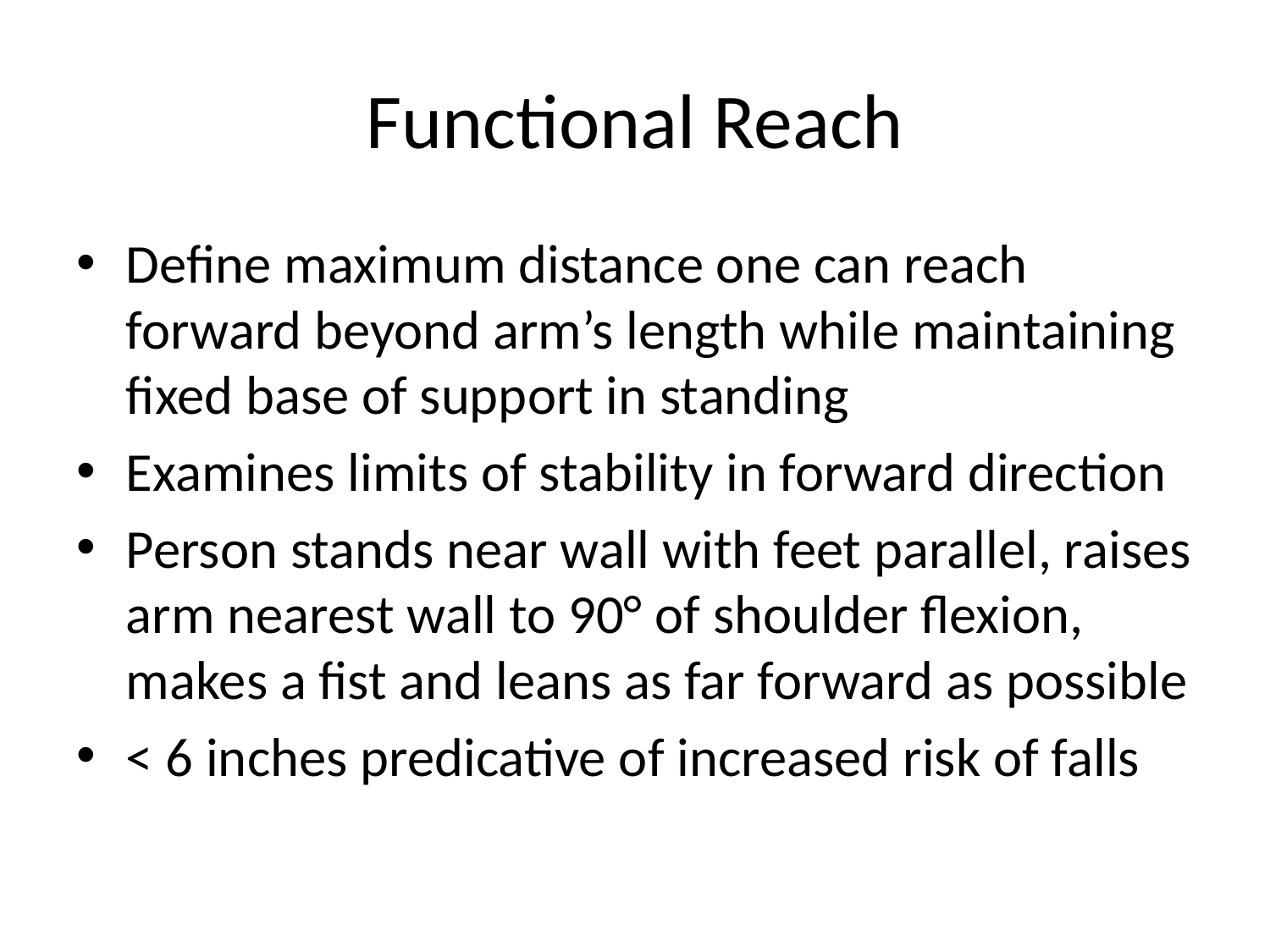

# Functional Reach
Define maximum distance one can reach forward beyond arm’s length while maintaining fixed base of support in standing
Examines limits of stability in forward direction
Person stands near wall with feet parallel, raises arm nearest wall to 90° of shoulder flexion, makes a fist and leans as far forward as possible
< 6 inches predicative of increased risk of falls